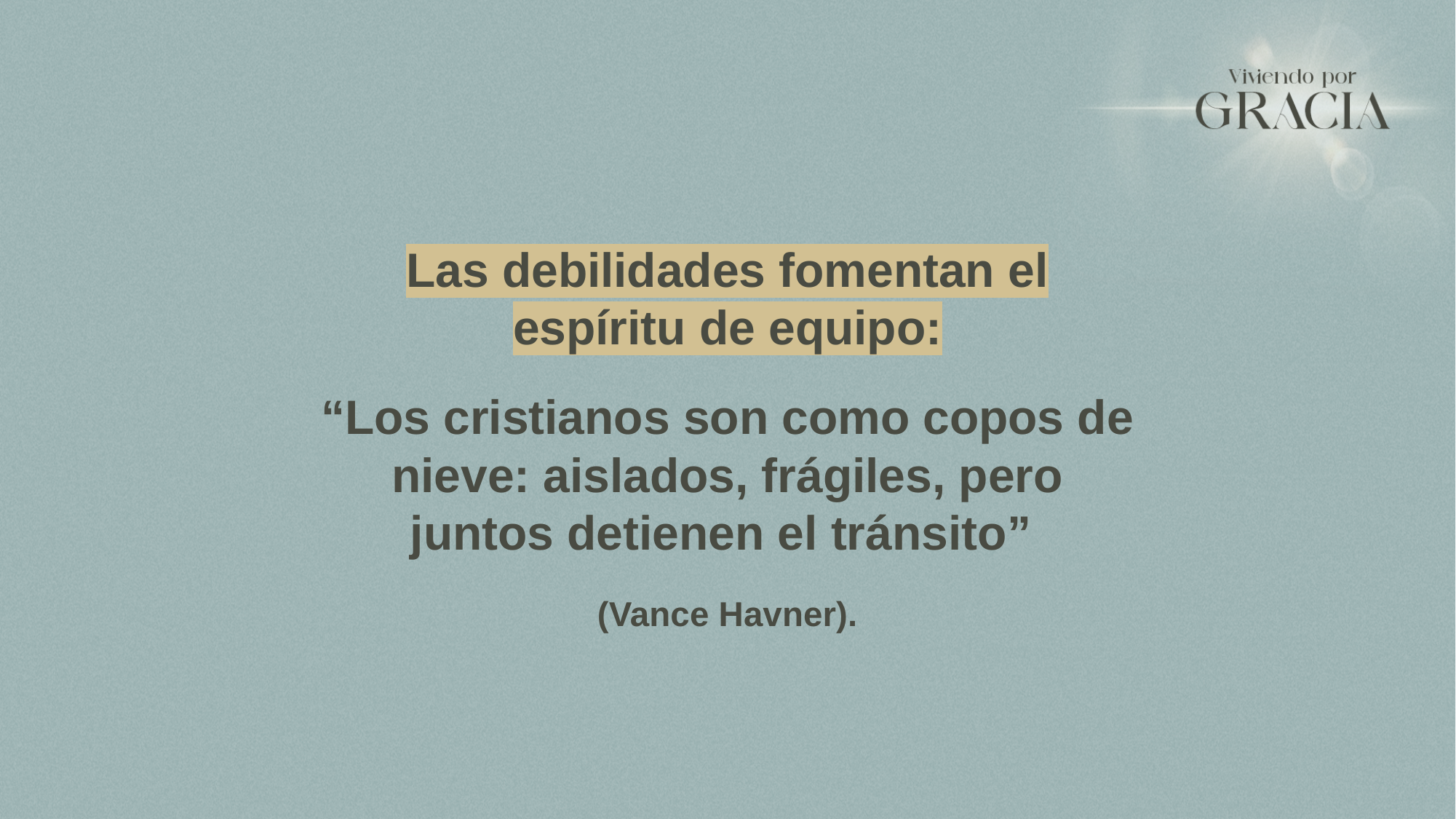

Las debilidades fomentan el espíritu de equipo:
“Los cristianos son como copos de nieve: aislados, frágiles, pero juntos detienen el tránsito”
(Vance Havner).